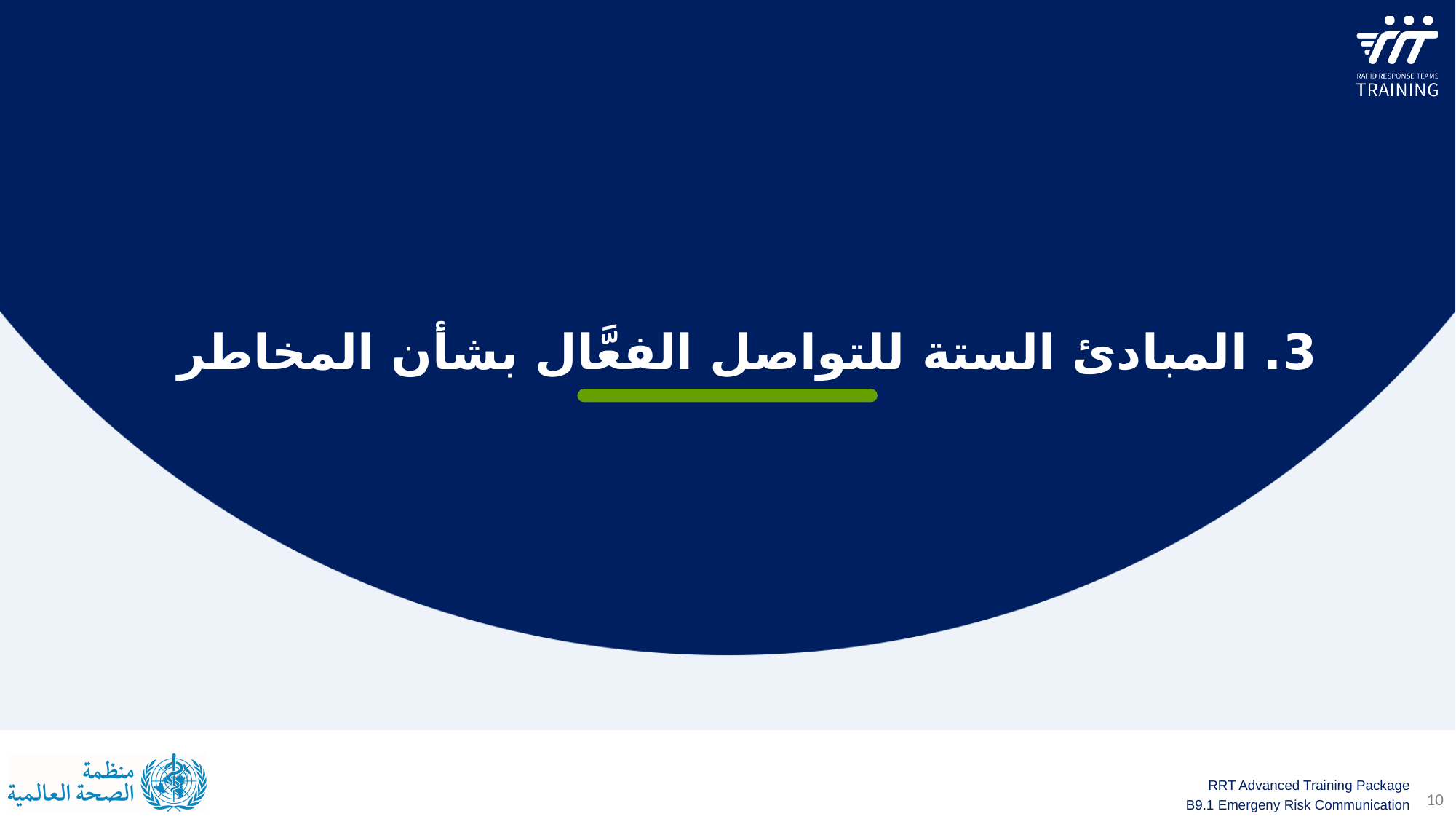

3. المبادئ الستة للتواصل الفعَّال بشأن المخاطر